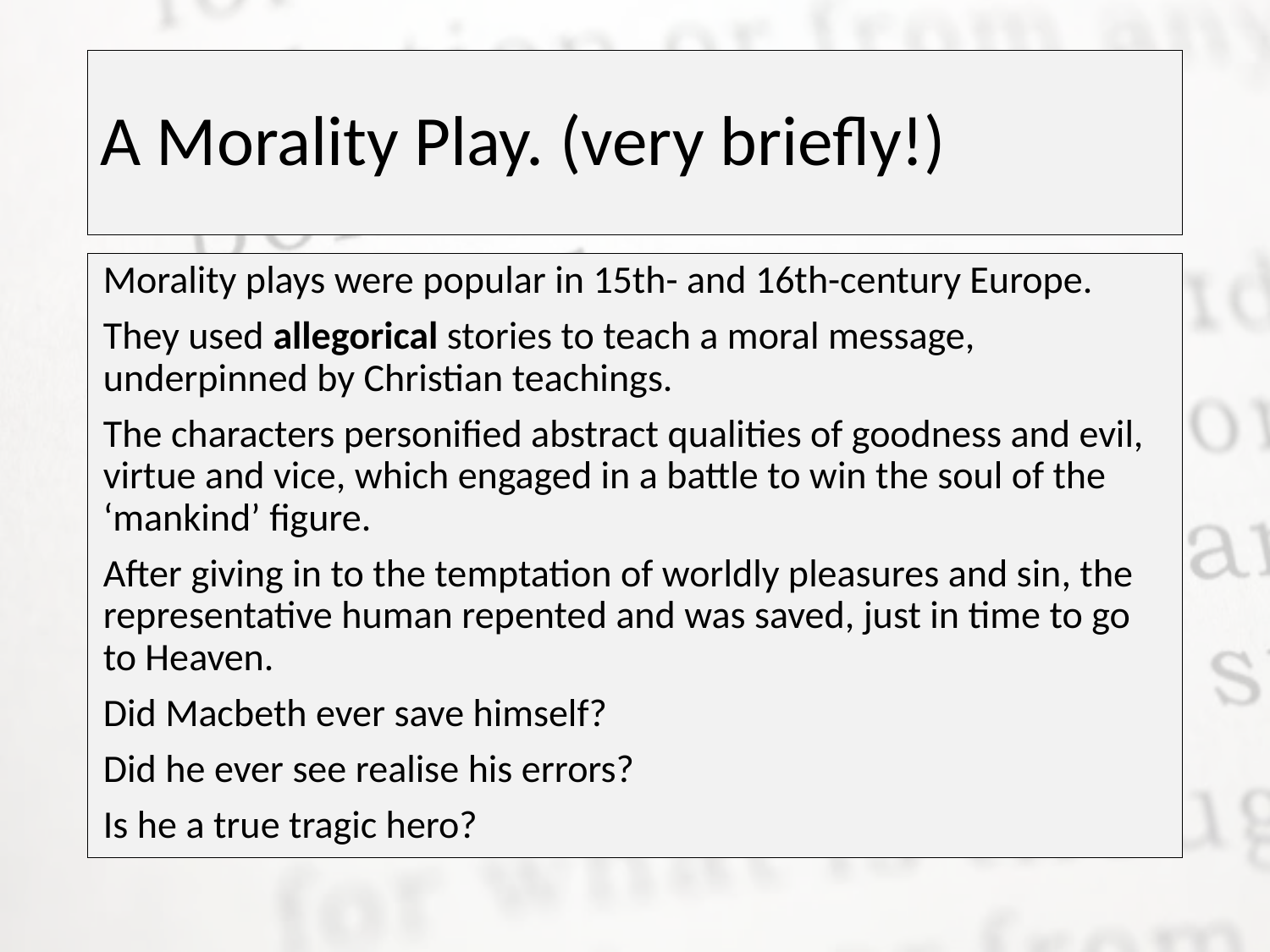

# A Morality Play. (very briefly!)
Morality plays were popular in 15th- and 16th-century Europe.
They used allegorical stories to teach a moral message, underpinned by Christian teachings.
The characters personified abstract qualities of goodness and evil, virtue and vice, which engaged in a battle to win the soul of the ‘mankind’ figure.
After giving in to the temptation of worldly pleasures and sin, the representative human repented and was saved, just in time to go to Heaven.
Did Macbeth ever save himself?
Did he ever see realise his errors?
Is he a true tragic hero?